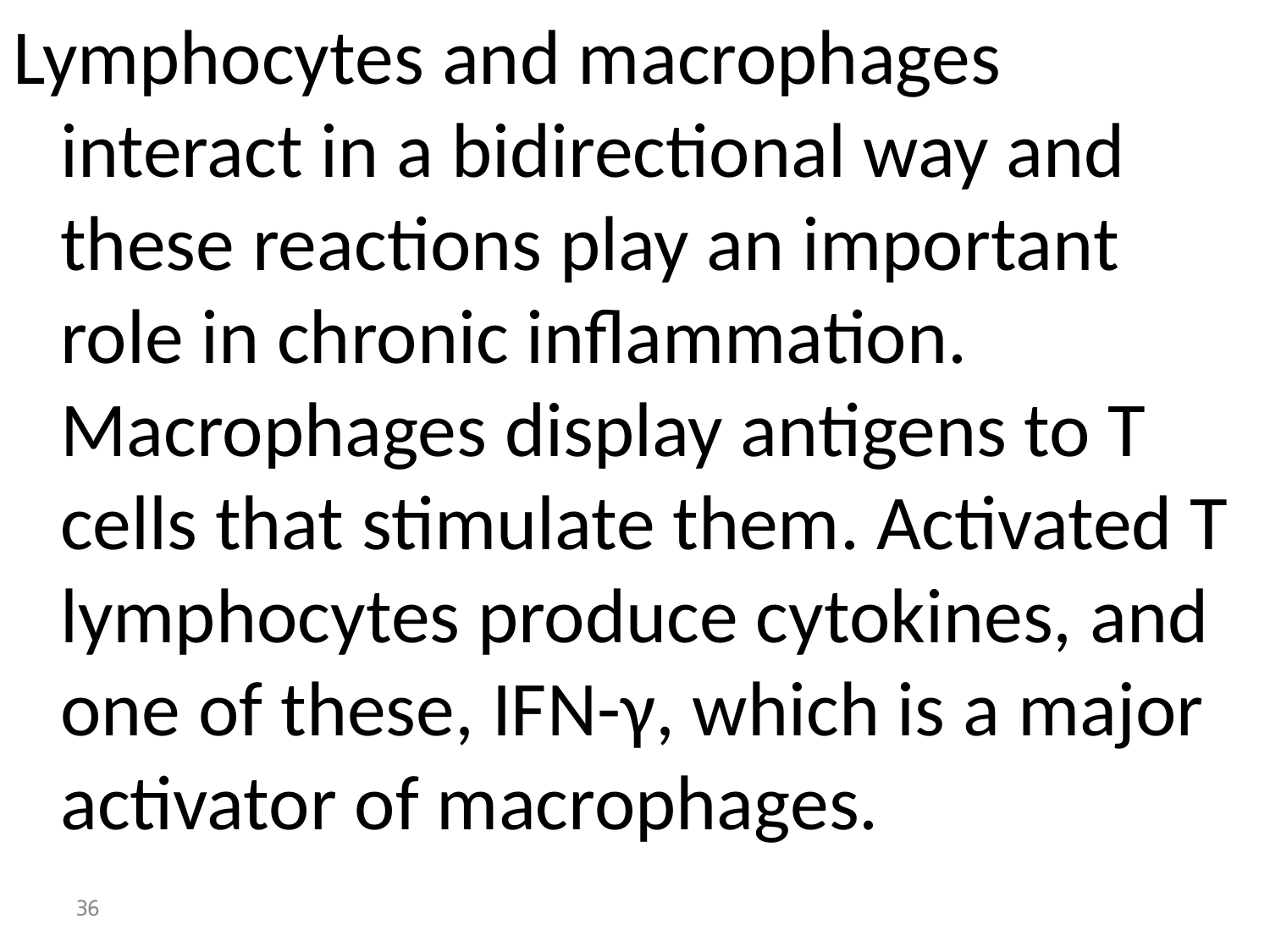

Lymphocytes and macrophages interact in a bidirectional way and these reactions play an important role in chronic inflammation. Macrophages display antigens to T cells that stimulate them. Activated T lymphocytes produce cytokines, and one of these, IFN-γ, which is a major activator of macrophages.
36